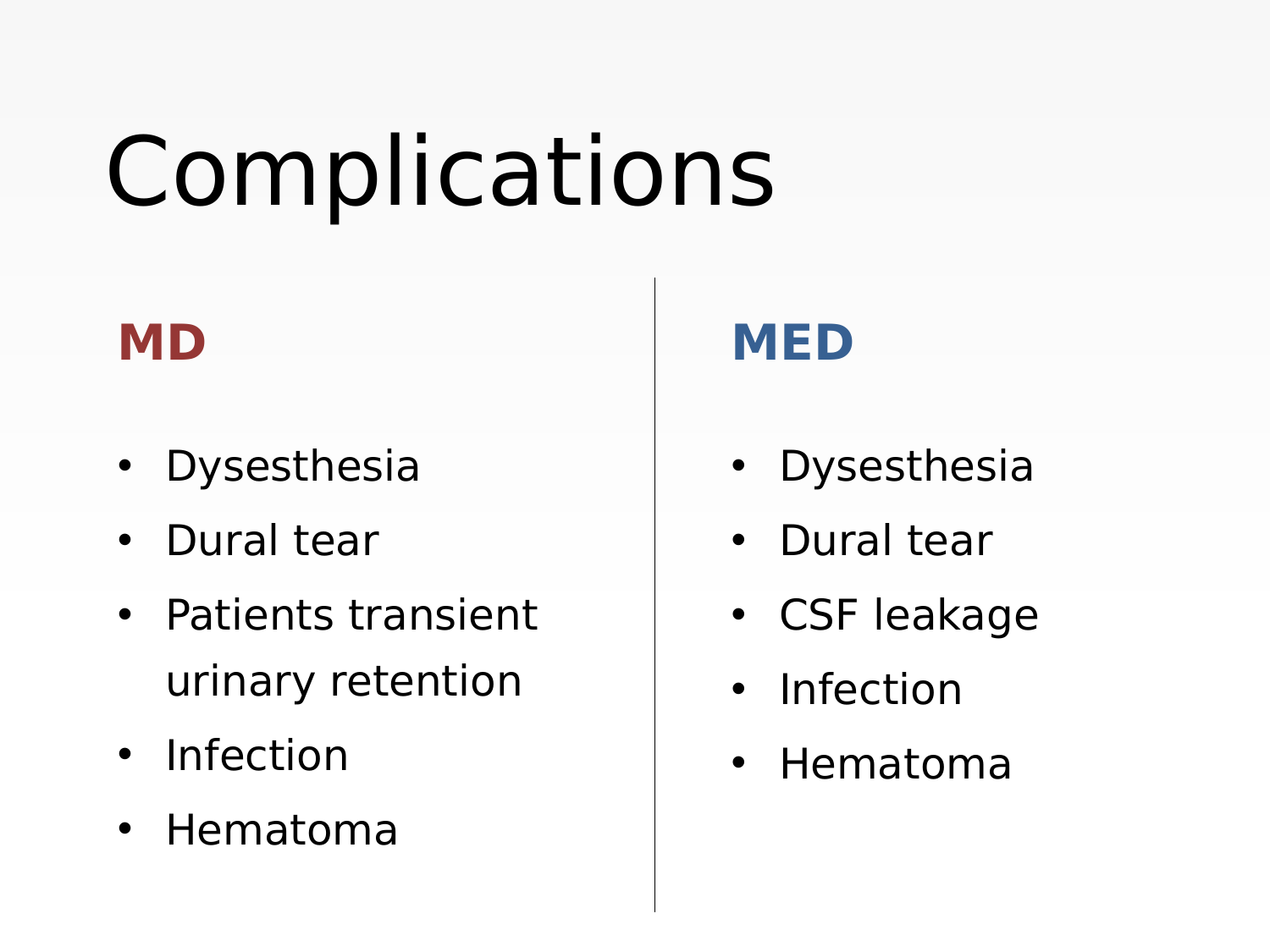

# Complications
MD
MED
Dysesthesia
Dural tear
Patients transient urinary retention
Infection
Hematoma
Dysesthesia
Dural tear
CSF leakage
Infection
Hematoma